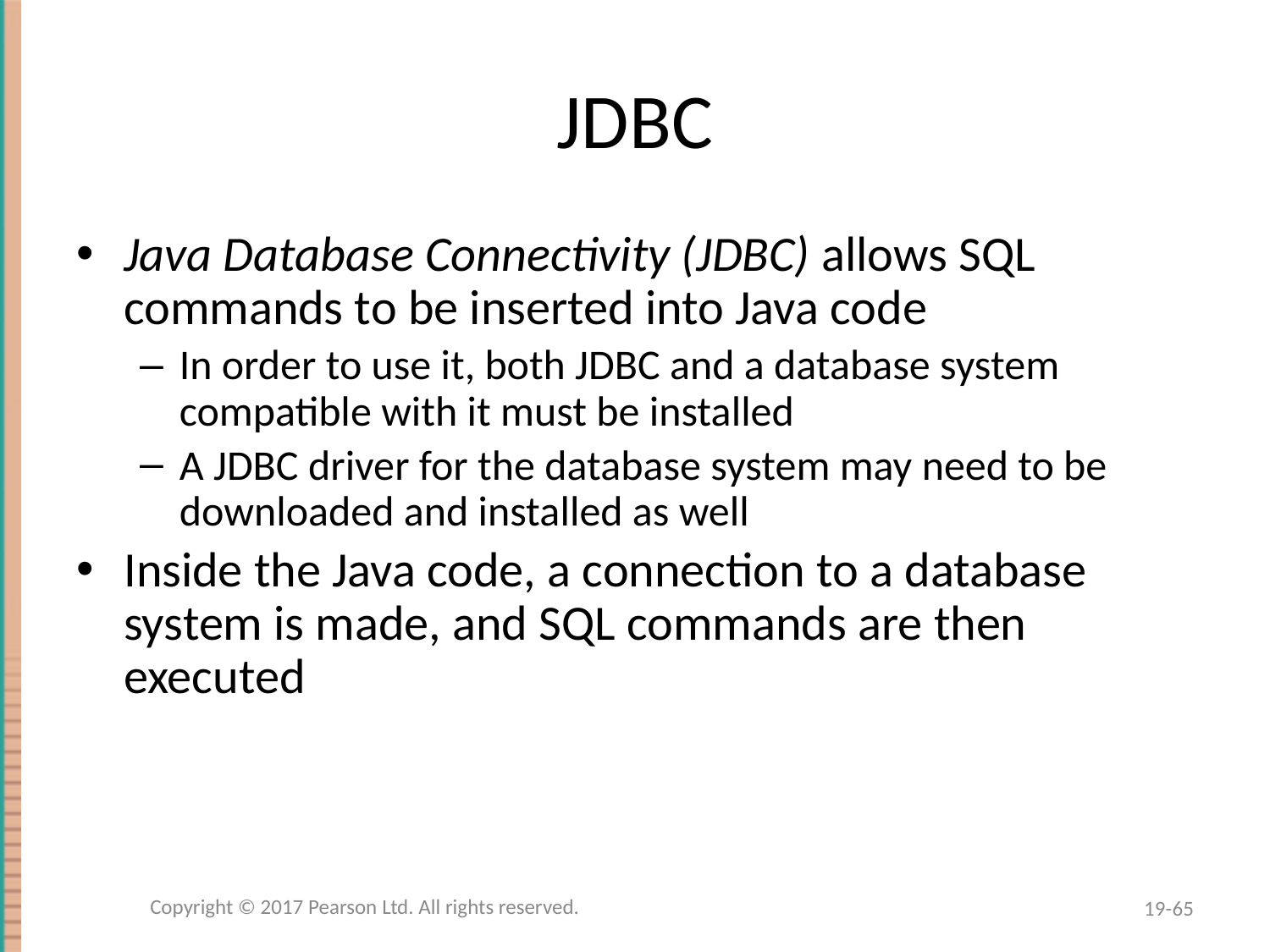

# JDBC
Java Database Connectivity (JDBC) allows SQL commands to be inserted into Java code
In order to use it, both JDBC and a database system compatible with it must be installed
A JDBC driver for the database system may need to be downloaded and installed as well
Inside the Java code, a connection to a database system is made, and SQL commands are then executed
Copyright © 2017 Pearson Ltd. All rights reserved.
19-65